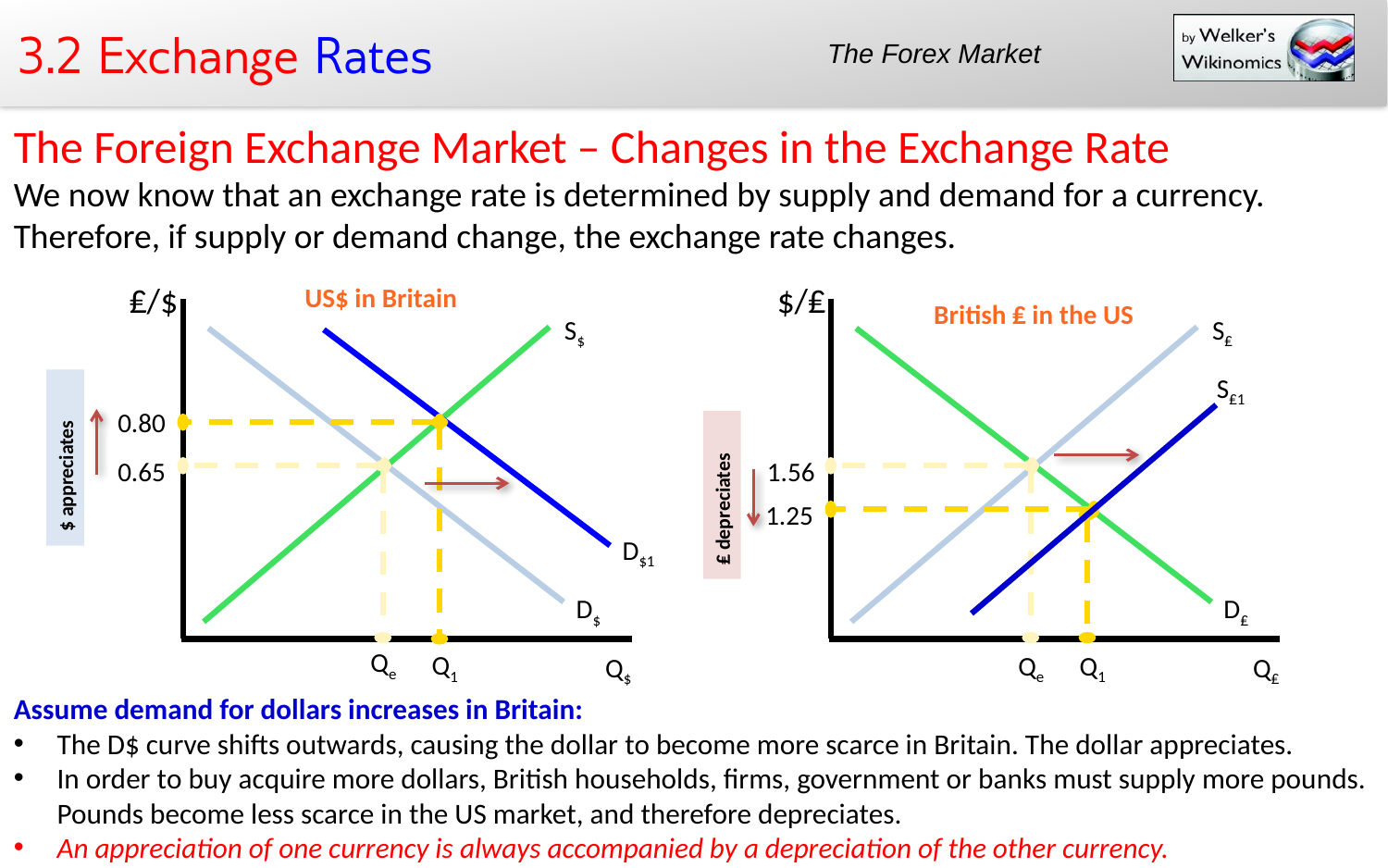

The Forex Market
The Foreign Exchange Market – Changes in the Exchange Rate
We now know that an exchange rate is determined by supply and demand for a currency. Therefore, if supply or demand change, the exchange rate changes.
₤/$
US$ in Britain
S$
0.80
$ appreciates
0.65
₤ depreciates
D$1
D$
Qe
Q1
Q$
$/₤
British ₤ in the US
S₤
S₤1
1.56
1.25
D₤
Qe
Q1
Q₤
Assume demand for dollars increases in Britain:
The D$ curve shifts outwards, causing the dollar to become more scarce in Britain. The dollar appreciates.
In order to buy acquire more dollars, British households, firms, government or banks must supply more pounds. Pounds become less scarce in the US market, and therefore depreciates.
An appreciation of one currency is always accompanied by a depreciation of the other currency.